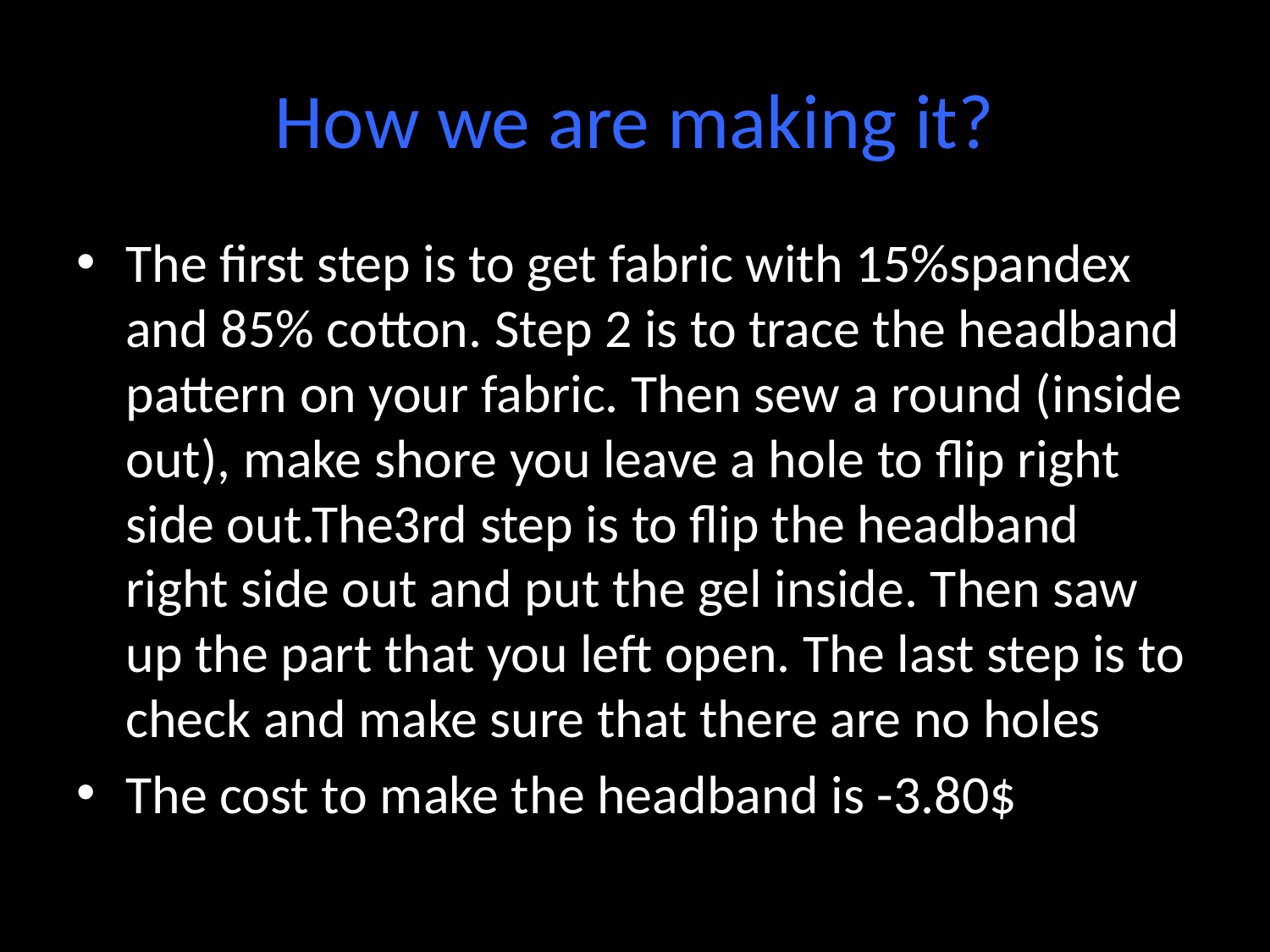

# How we are making it?
The first step is to get fabric with 15%spandex and 85% cotton. Step 2 is to trace the headband pattern on your fabric. Then sew a round (inside out), make shore you leave a hole to flip right side out.The3rd step is to flip the headband right side out and put the gel inside. Then saw up the part that you left open. The last step is to check and make sure that there are no holes
The cost to make the headband is -3.80$